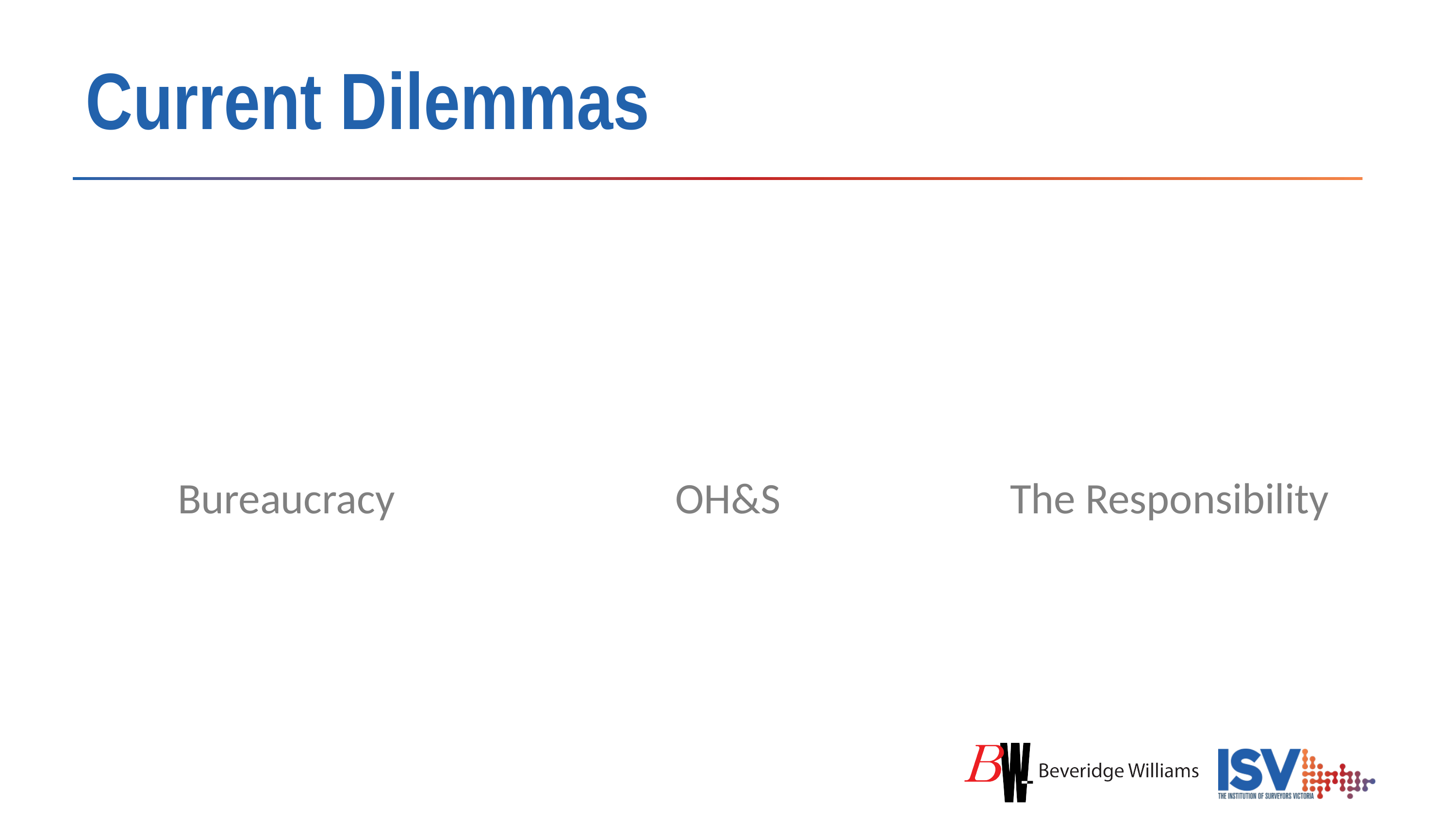

# Current Dilemmas

Bureaucracy
OH&S
The Responsibility